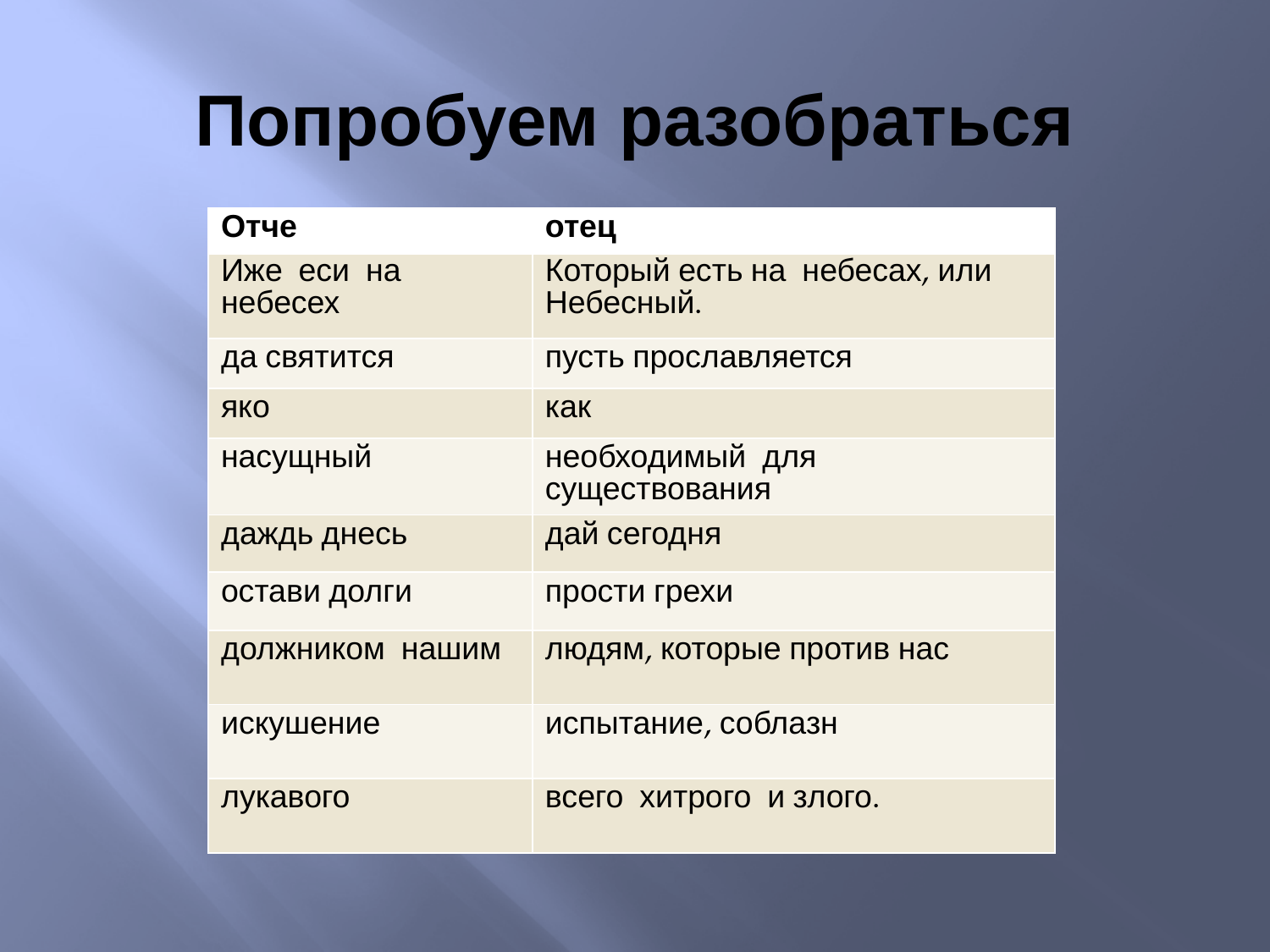

# Попробуем разобраться
| Отче | отец |
| --- | --- |
| Иже еси на небесех | Который есть на небесах, или Небесный. |
| да святится | пусть прославляется |
| яко | как |
| насущный | необходимый для существования |
| даждь днесь | дай сегодня |
| остави долги | прости грехи |
| должником нашим | людям, которые против нас |
| искушение | испытание, соблазн |
| лукавого | всего хитрого и злого. |